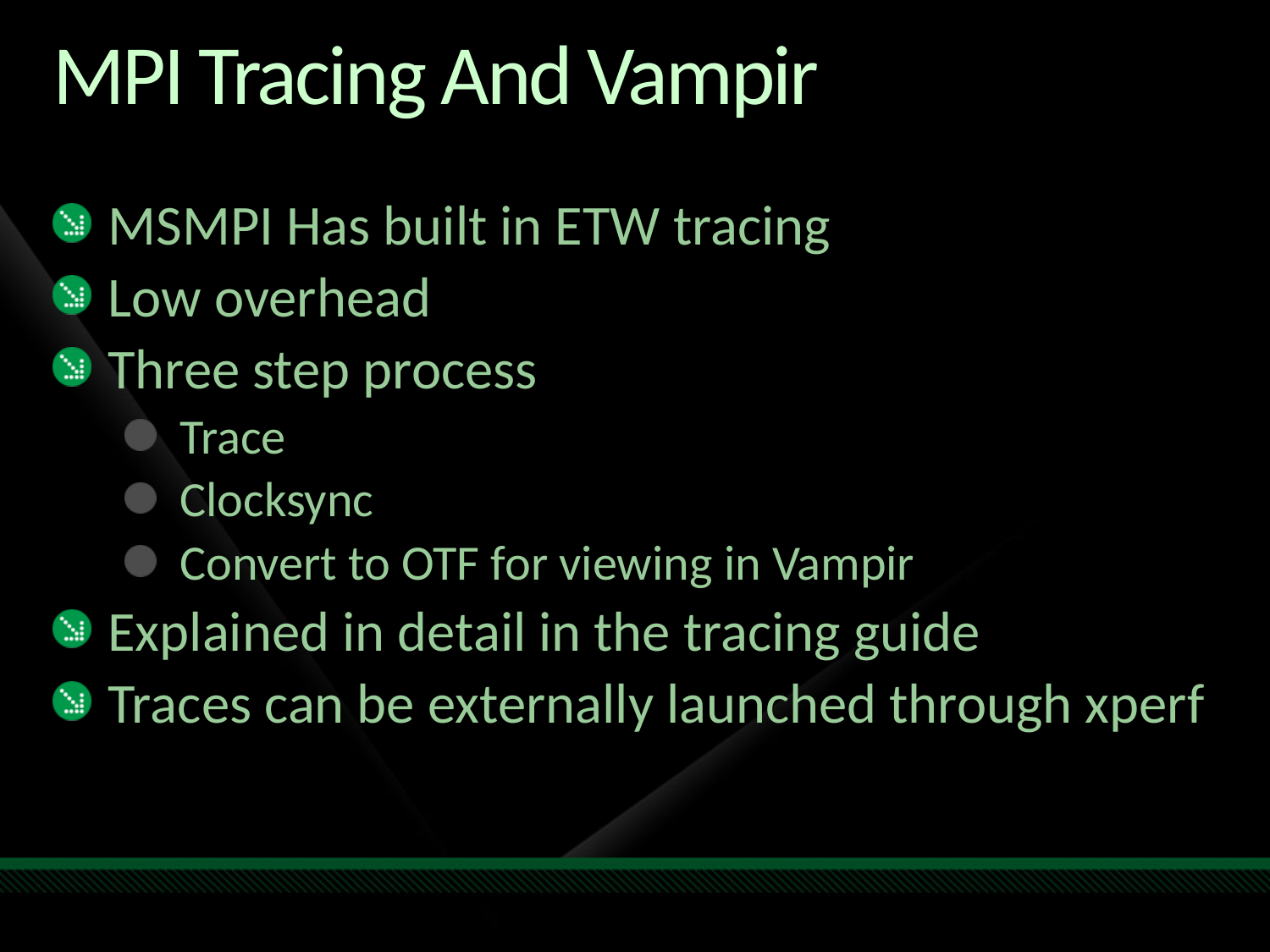

# MPI Tracing And Vampir
MSMPI Has built in ETW tracing
Low overhead
Three step process
Trace
Clocksync
Convert to OTF for viewing in Vampir
Explained in detail in the tracing guide
Traces can be externally launched through xperf